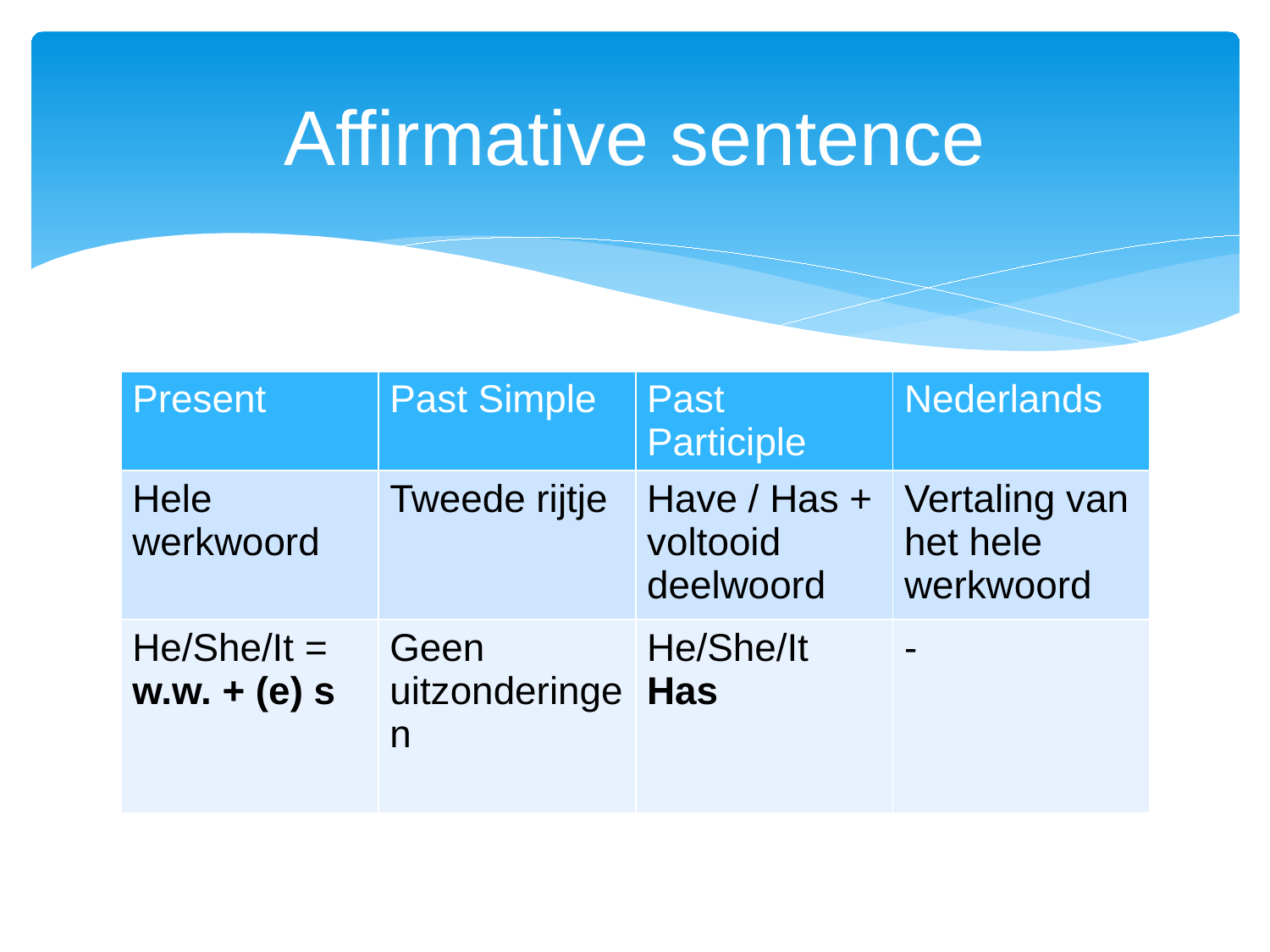

# Affirmative sentence
| Present | Past Simple | Past Participle | Nederlands |
| --- | --- | --- | --- |
| Hele werkwoord | Tweede rijtje | Have / Has + voltooid deelwoord | Vertaling van het hele werkwoord |
| He/She/It = w.w. + (e) s | Geen uitzonderingen | He/She/It Has | - |